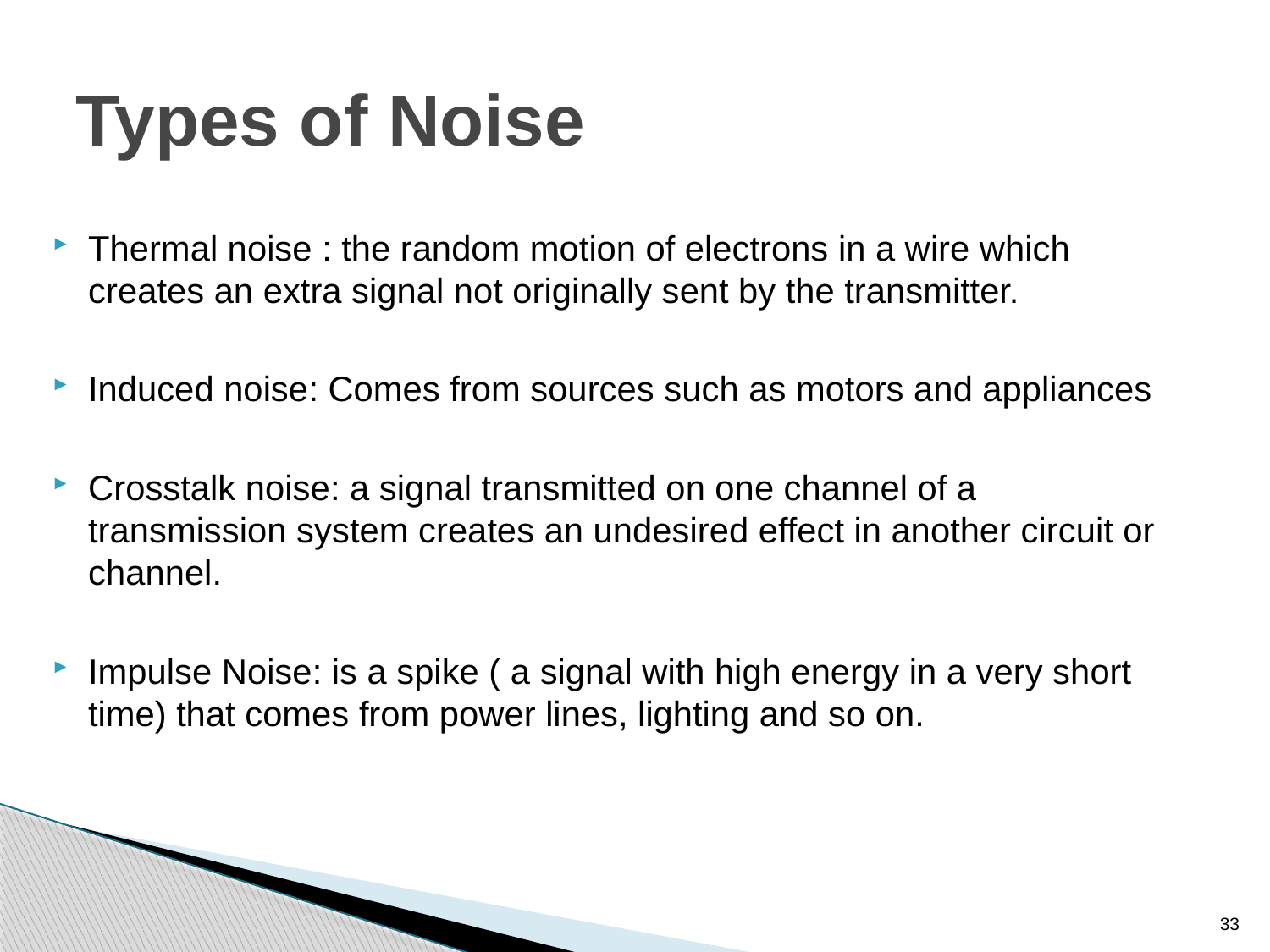

# Types of Noise
Thermal noise : the random motion of electrons in a wire which creates an extra signal not originally sent by the transmitter.

Induced noise: Comes from sources such as motors and appliances

Crosstalk noise: a signal transmitted on one channel of a transmission system creates an undesired effect in another circuit or channel.

Impulse Noise: is a spike ( a signal with high energy in a very short time) that comes from power lines, lighting and so on.

33